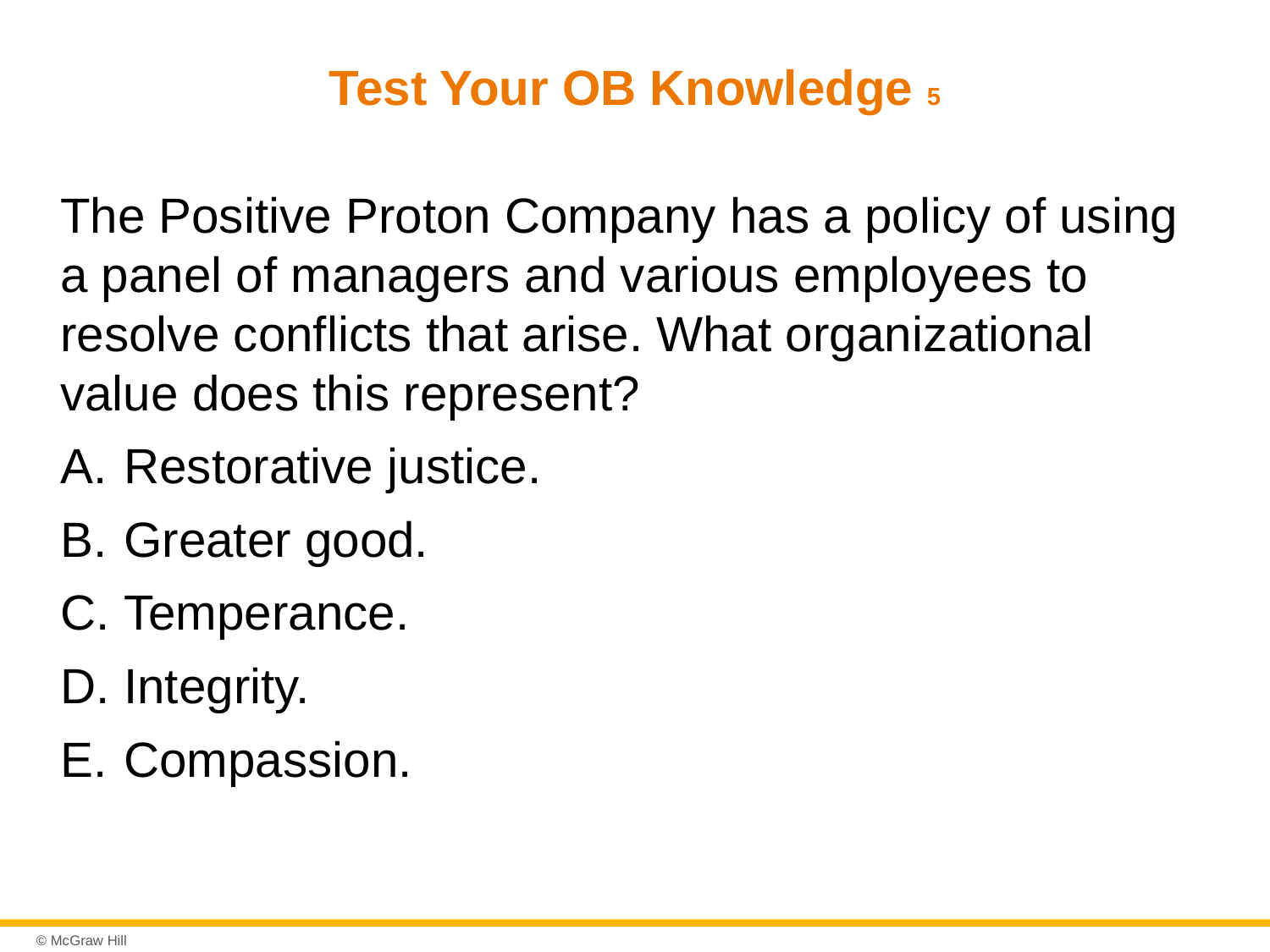

# Test Your OB Knowledge 5
The Positive Proton Company has a policy of using a panel of managers and various employees to resolve conflicts that arise. What organizational value does this represent?
Restorative justice.
Greater good.
Temperance.
Integrity.
Compassion.